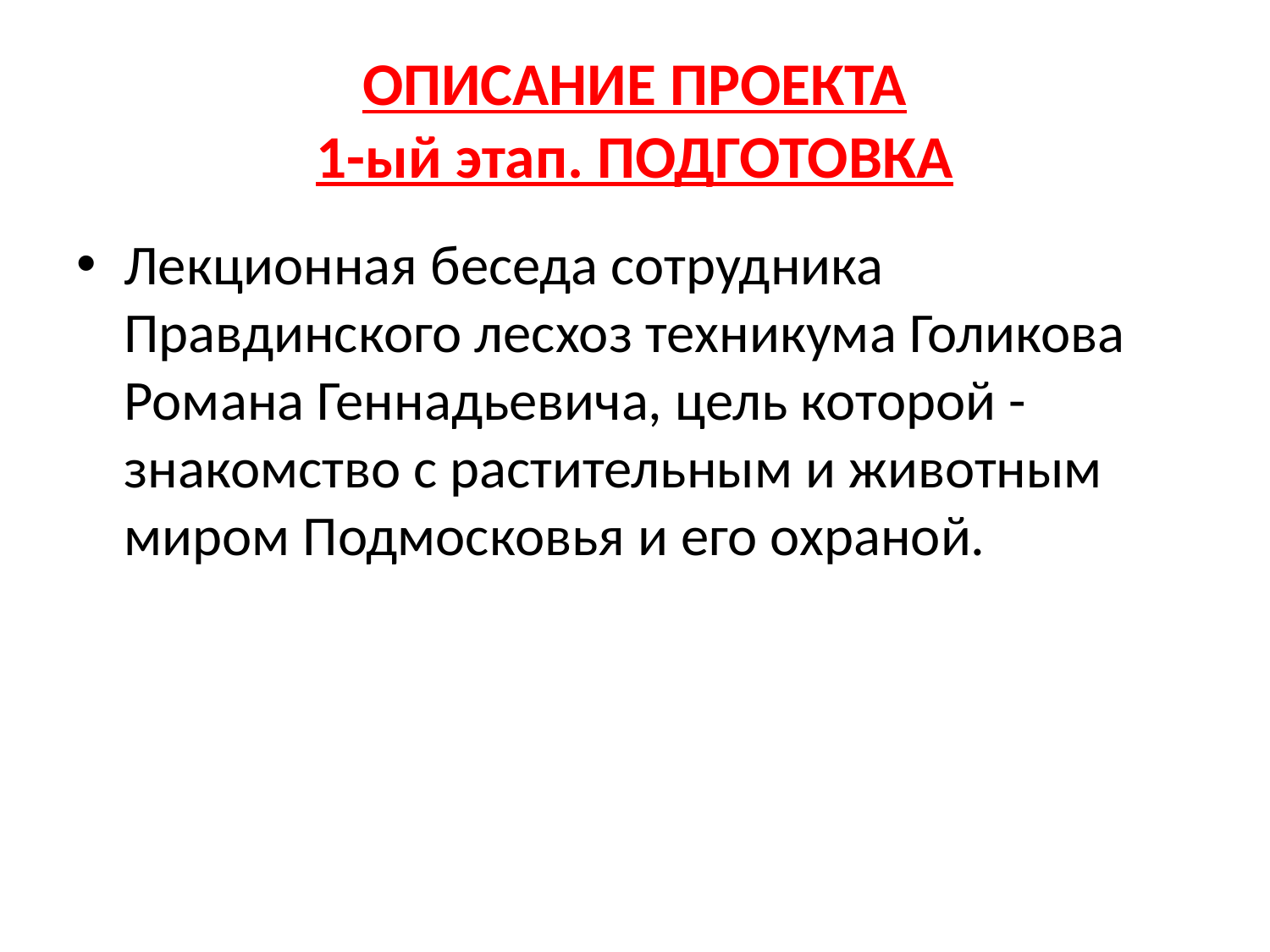

# ОПИСАНИЕ ПРОЕКТА 1-ый этап. ПОДГОТОВКА
Лекционная беседа сотрудника Правдинского лесхоз техникума Голикова Романа Геннадьевича, цель которой - знакомство с растительным и животным миром Подмосковья и его охраной.